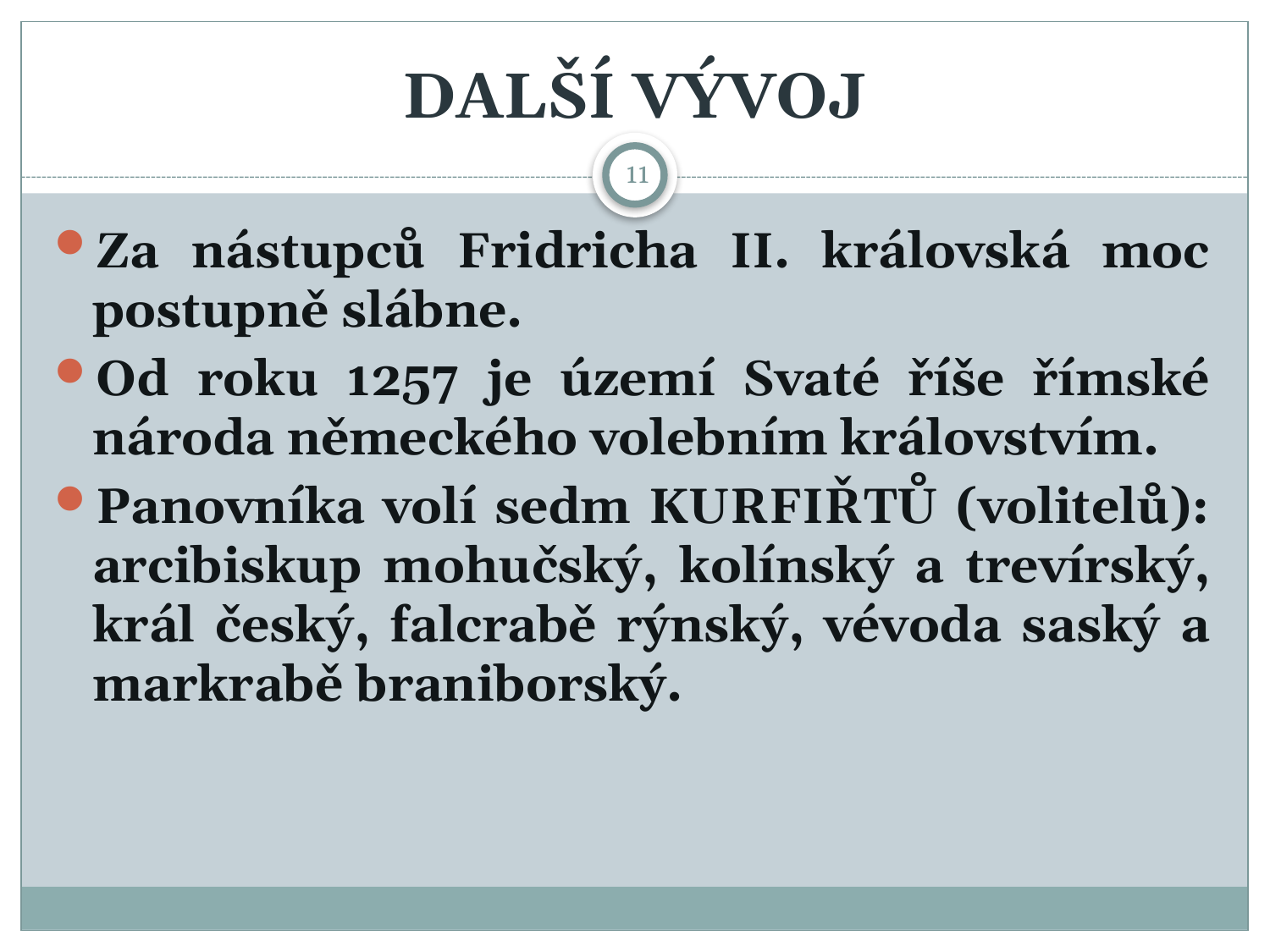

# DALŠÍ VÝVOJ
11
Za nástupců Fridricha II. královská moc postupně slábne.
Od roku 1257 je území Svaté říše římské národa německého volebním královstvím.
Panovníka volí sedm KURFIŘTŮ (volitelů): arcibiskup mohučský, kolínský a trevírský, král český, falcrabě rýnský, vévoda saský a markrabě braniborský.